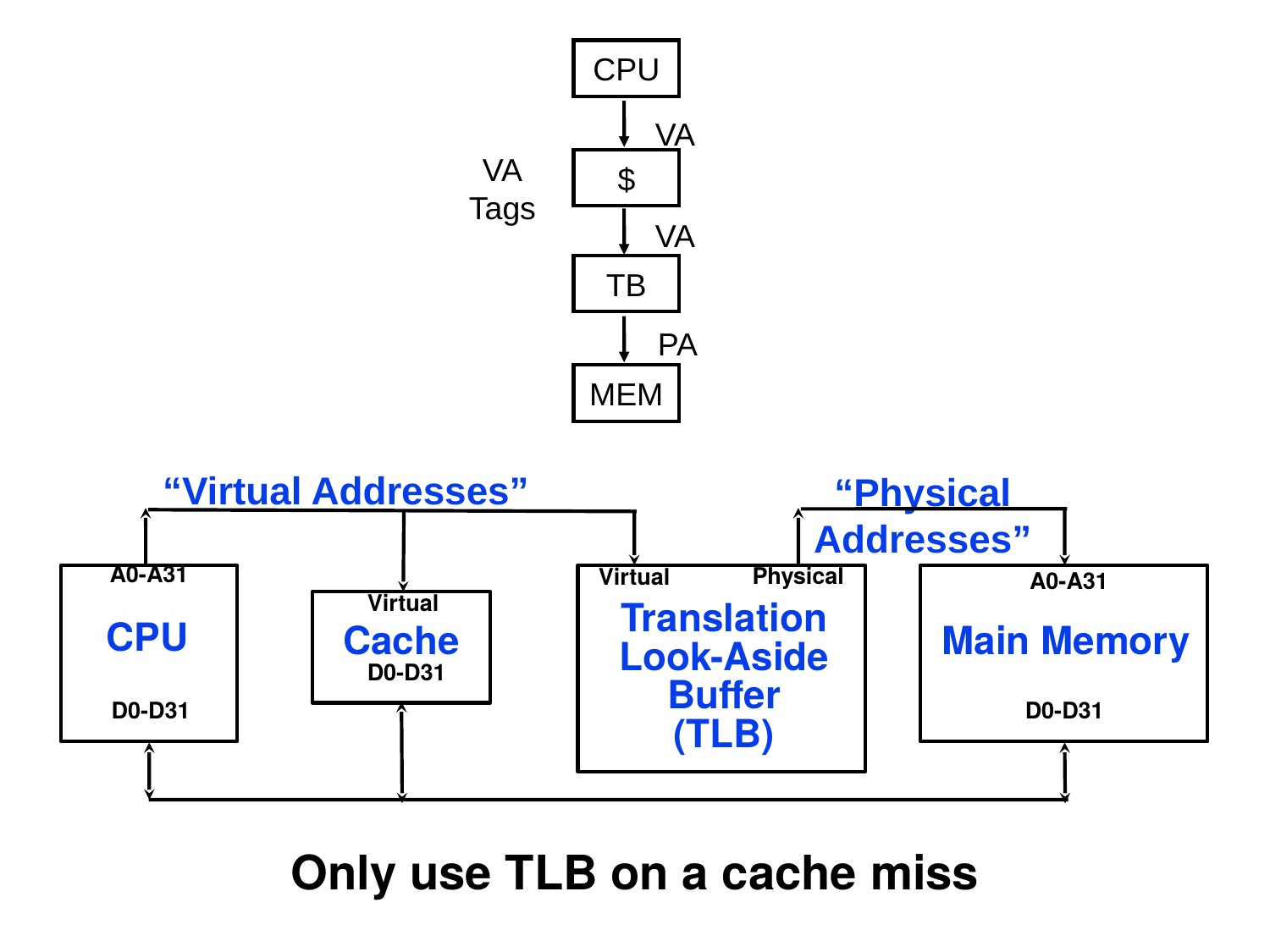

# Use virtual addresses for cache?
CPU

VA
VA
Tags
$

VA
TB

PA
MEM
“Virtual Addresses”
“Physical Addresses”

A0-A31
Physical
Virtual
A0-A31

Translation
Look-Aside
Buffer
(TLB)
Virtual
Cache
CPU
Main Memory
D0-D31

D0-D31
D0-D31

Only use TLB on a cache miss